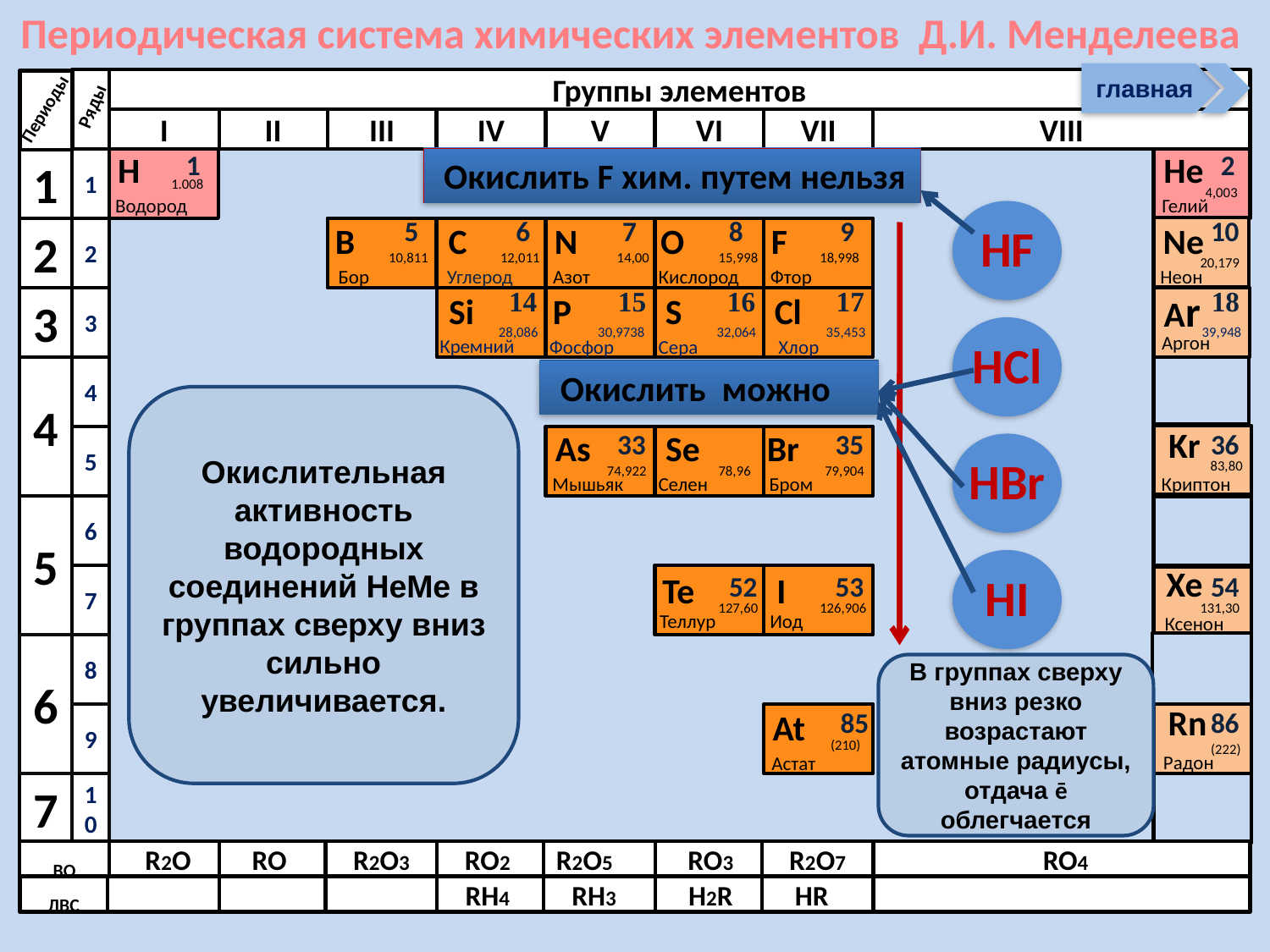

Периодическая система химических элементов  Д.И. Менделеева
главная

Ряды
1
1
2
2
3
3
4
4
5
6
5
7
6
8
9
7
10
Группы элементов
I
II
III
IV
V
VI
VII
VIII

Периоды
Н
1
He
2
 Окислить F хим. путем нельзя

1.008
4,003
Водород
Гелий

HF
5
6
7
8
O
Кислород
9
10
B
C
N
F
Ne

10,811
12,011
14,00
15,998
18,998
20,179
Бор
Углерод
Азот
Фтор
Неон
14
Si

28,086
Кремний
18
Ar

39,948
Аргон
15
Р

30,9738
Фосфор
16
S

32,064
Сера
17
Cl

35,453
Хлор

HCl

 Окислить  можно
Окислительная активность водородных соединений НеМе в группах сверху вниз сильно увеличивается.
Kr
As
33
Se
Br
35
36

HBr
83,80
74,922
78,96
79,904
Мышьяк
Селен
Бром
Криптон

HI
Xe
Te
52
I
53
54

127,60
126,906
131,30
Теллур
Иод
Ксенон

В группах сверху вниз резко возрастают атомные радиусы, отдача ē облегчается
Rn
At
85
86

(210)
(222)
Радон
Астат

R2O
RO
R2O3
RO2
R2O5
RO3
R2O7
RO4
ВО

RH4
RH3
H2R
HR
ЛВС